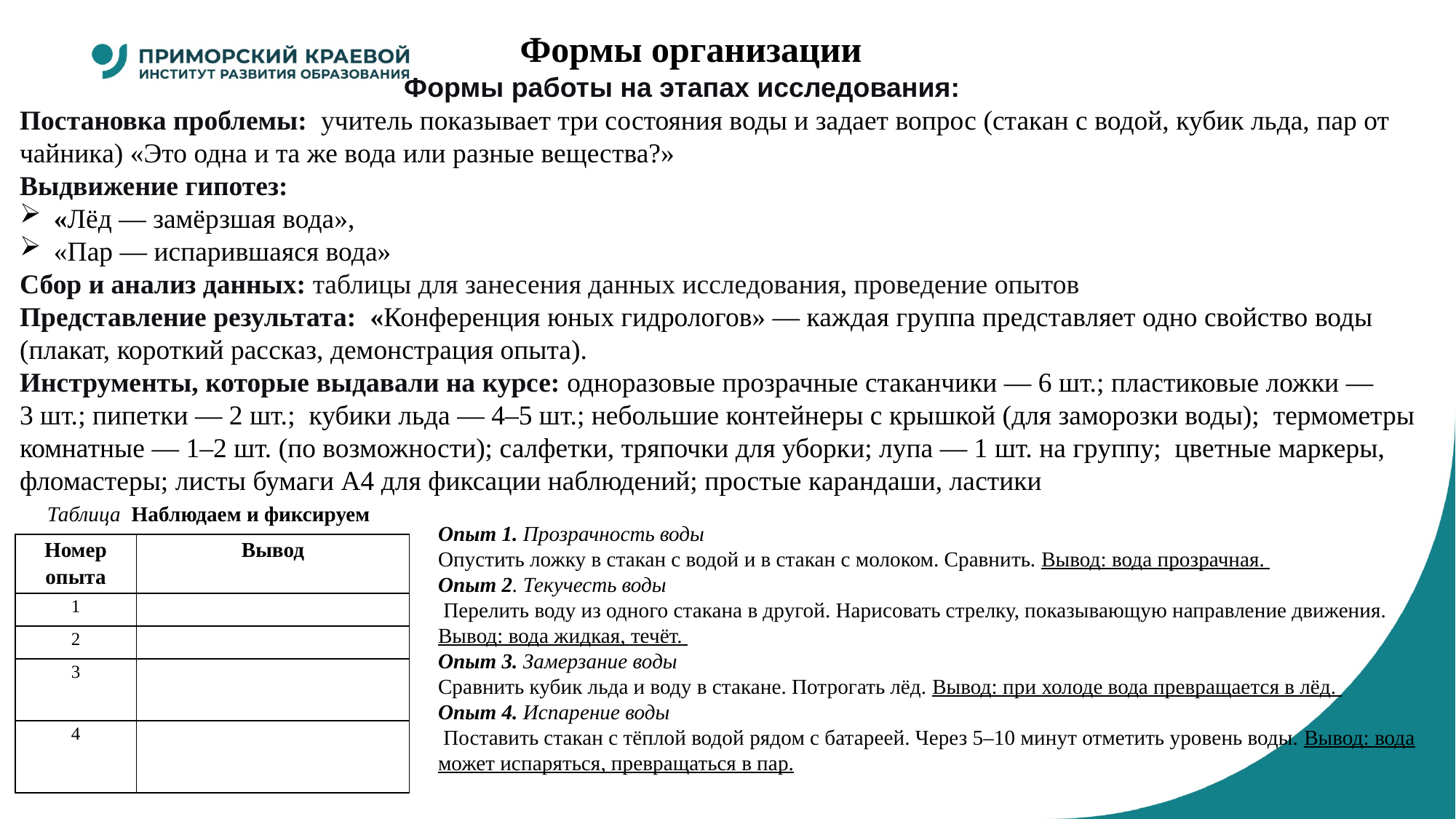

#
Формы организации
Формы работы на этапах исследования:
Постановка проблемы:  учитель показывает три состояния воды и задает вопрос (стакан с водой, кубик льда, пар от чайника) «Это одна и та же вода или разные вещества?»
Выдвижение гипотез:
«Лёд — замёрзшая вода»,
«Пар — испарившаяся вода»
Сбор и анализ данных: таблицы для занесения данных исследования, проведение опытов
Представление результата:  «Конференция юных гидрологов» — каждая группа представляет одно свойство воды (плакат, короткий рассказ, демонстрация опыта).
Инструменты, которые выдавали на курсе: одноразовые прозрачные стаканчики — 6 шт.; пластиковые ложки — 3 шт.; пипетки — 2 шт.;  кубики льда — 4–5 шт.; небольшие контейнеры с крышкой (для заморозки воды);  термометры комнатные — 1–2 шт. (по возможности); салфетки, тряпочки для уборки; лупа — 1 шт. на группу;  цветные маркеры, фломастеры; листы бумаги А4 для фиксации наблюдений; простые карандаши, ластики
Таблица  Наблюдаем и фиксируем
Опыт 1. Прозрачность воды
Опустить ложку в стакан с водой и в стакан с молоком. Сравнить. Вывод: вода прозрачная.
Опыт 2. Текучесть воды
 Перелить воду из одного стакана в другой. Нарисовать стрелку, показывающую направление движения. Вывод: вода жидкая, течёт.
Опыт 3. Замерзание воды
Сравнить кубик льда и воду в стакане. Потрогать лёд. Вывод: при холоде вода превращается в лёд.
Опыт 4. Испарение воды
 Поставить стакан с тёплой водой рядом с батареей. Через 5–10 минут отметить уровень воды. Вывод: вода может испаряться, превращаться в пар.
| Номер опыта | Вывод |
| --- | --- |
| 1 |  |
| 2 |  |
| 3 |  |
| 4 |  |